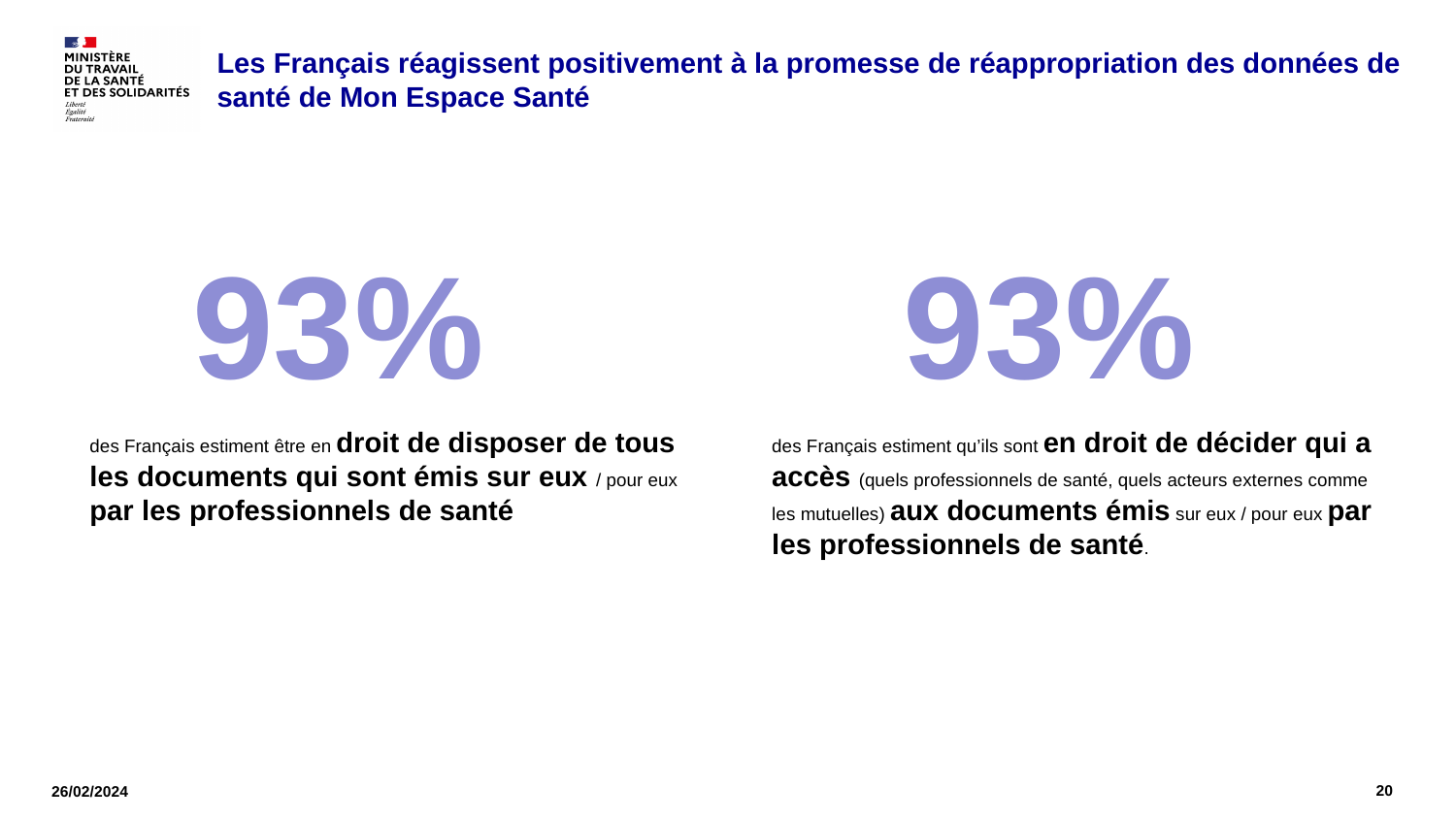

Les Français réagissent positivement à la promesse de réappropriation des données de santé de Mon Espace Santé
93%
93%
des Français estiment être en droit de disposer de tous les documents qui sont émis sur eux / pour eux par les professionnels de santé
des Français estiment qu’ils sont en droit de décider qui a accès (quels professionnels de santé, quels acteurs externes comme les mutuelles) aux documents émis sur eux / pour eux par les professionnels de santé.
20
26/02/2024